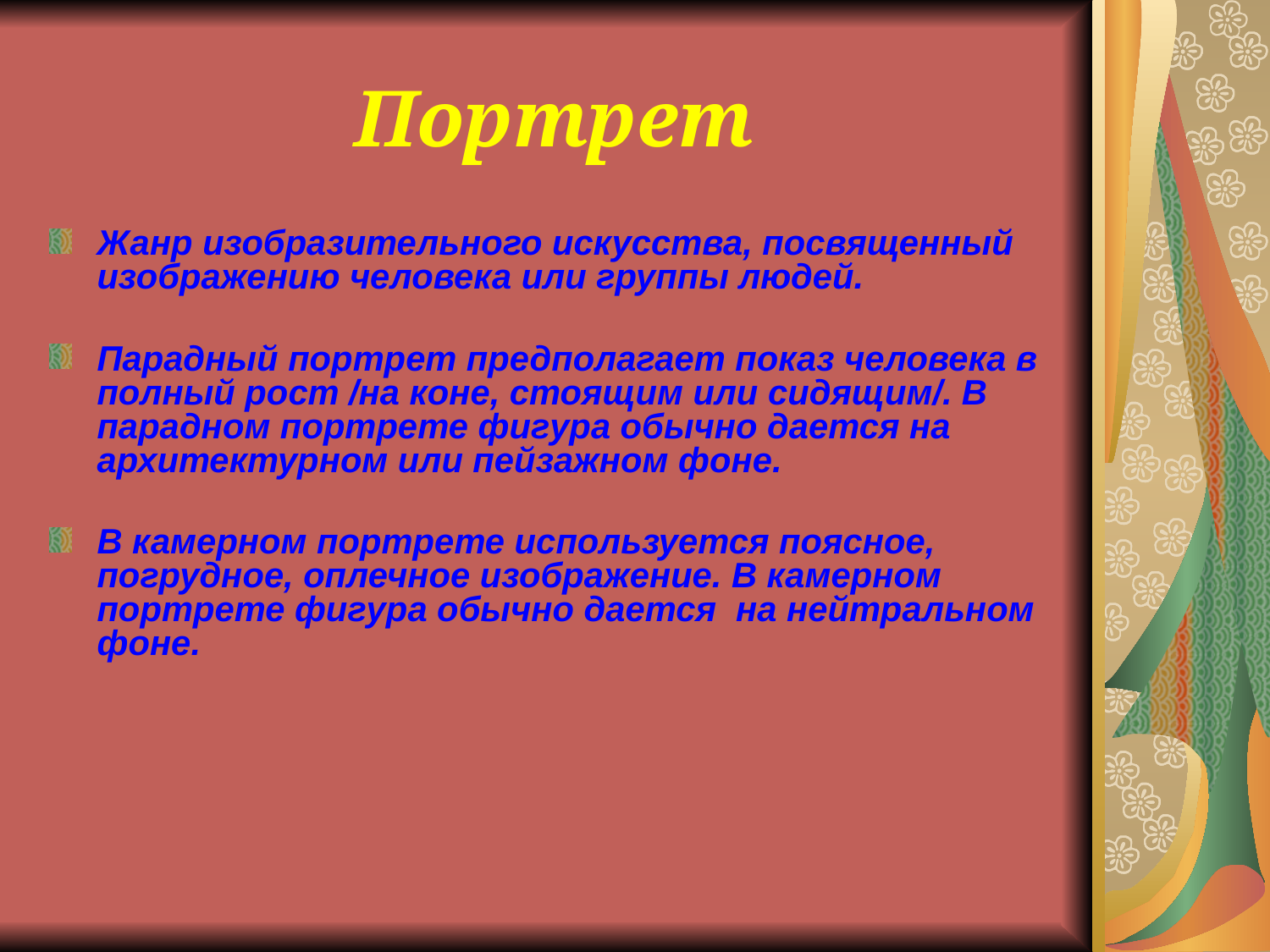

# Портрет
Жанр изобразительного искусства, посвященный изображению человека или группы людей.

Парадный портрет предполагает показ человека в полный рост /на коне, стоящим или сидящим/. В парадном портрете фигура обычно дается на архитектурном или пейзажном фоне.

В камерном портрете используется поясное, погрудное, оплечное изображение. В камерном портрете фигура обычно дается  на нейтральном фоне.